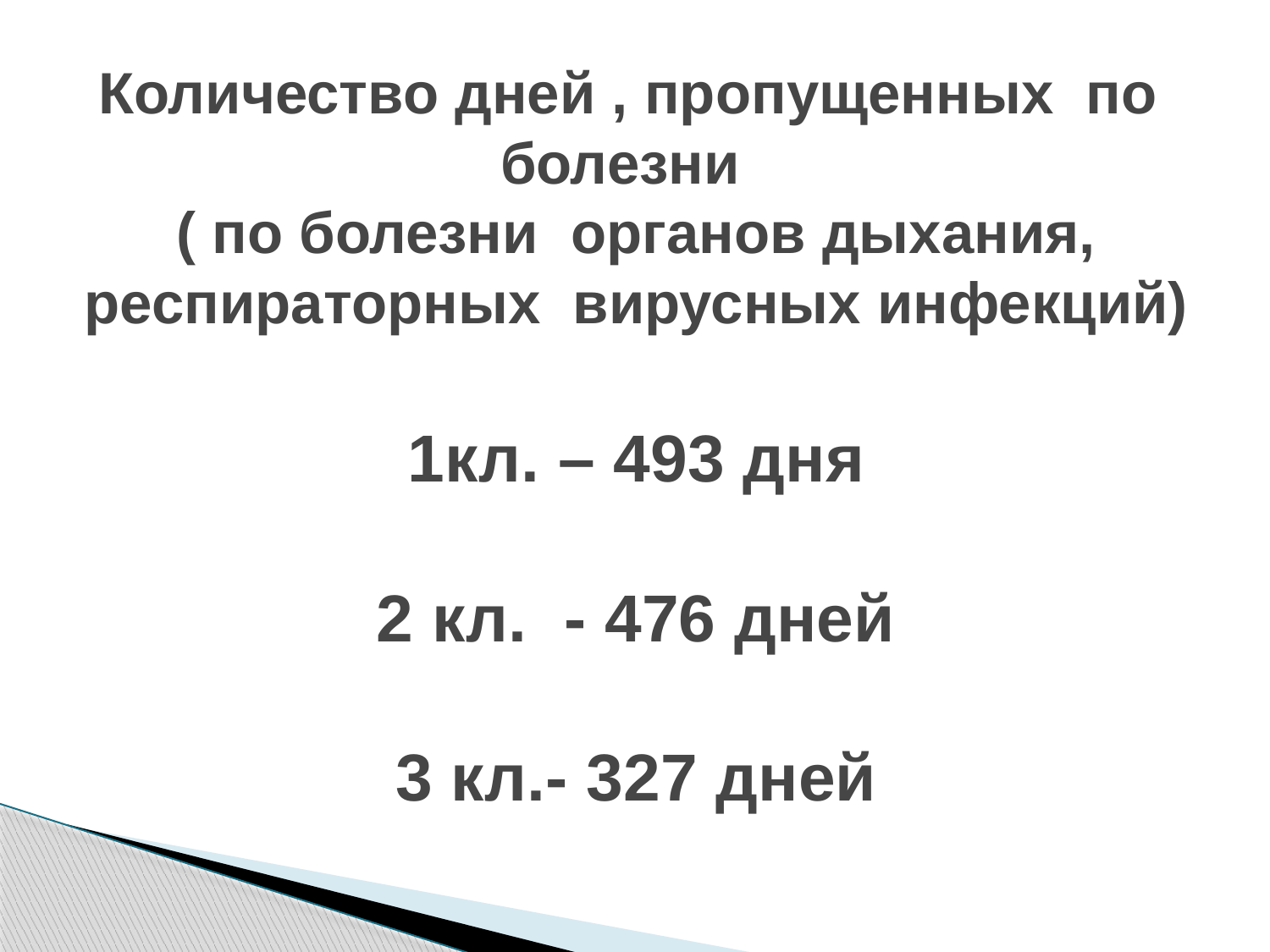

# Количество дней , пропущенных  по  болезни ( по болезни  органов дыхания, респираторных  вирусных инфекций) 1кл. – 493 дня 2 кл.  - 476 дней 3 кл.- 327 дней